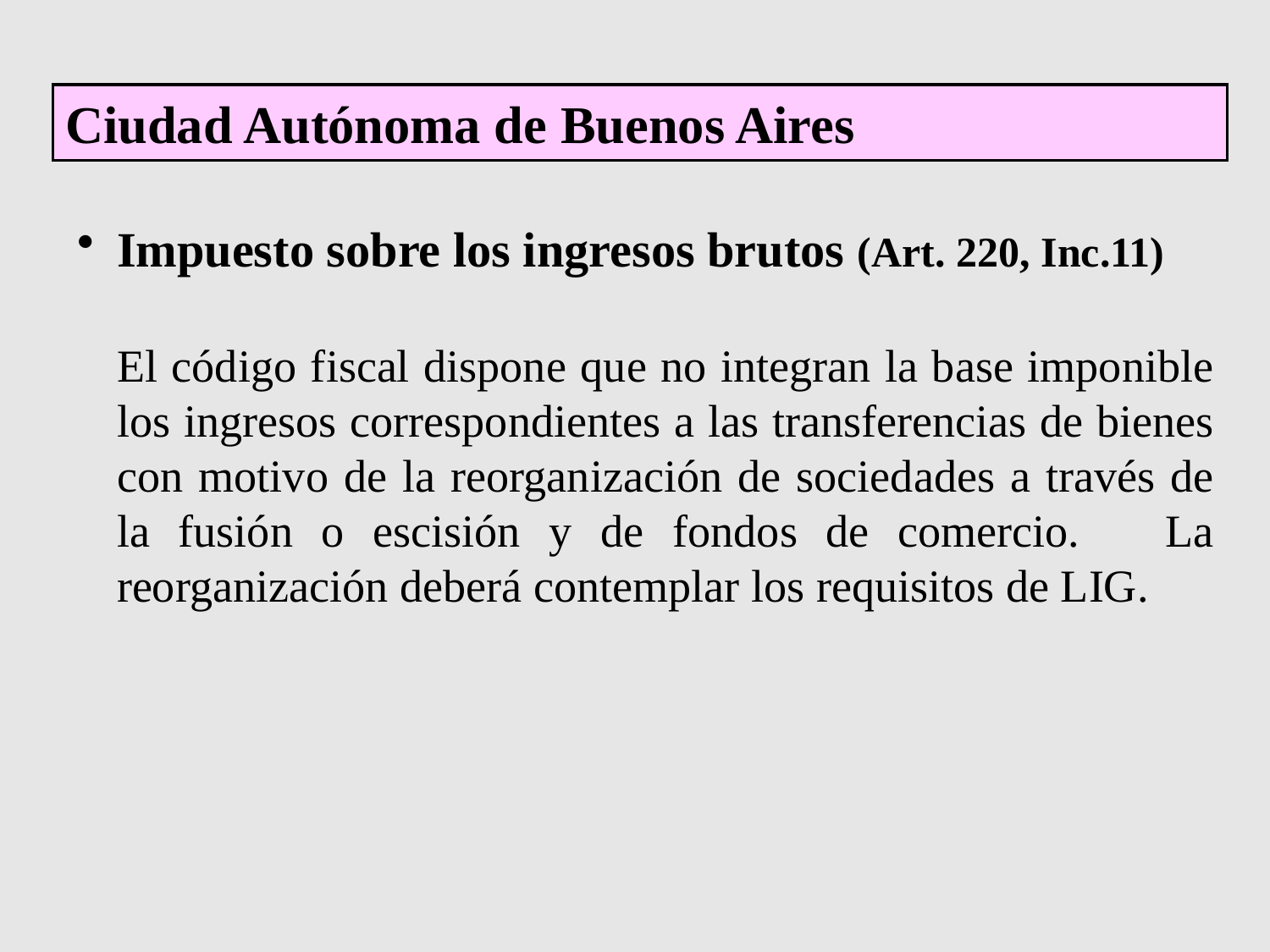

Ciudad Autónoma de Buenos Aires
Impuesto sobre los ingresos brutos (Art. 220, Inc.11)

	El código fiscal dispone que no integran la base imponible los ingresos correspondientes a las transferencias de bienes con motivo de la reorganización de sociedades a través de la fusión o escisión y de fondos de comercio.   La reorganización deberá contemplar los requisitos de LIG.